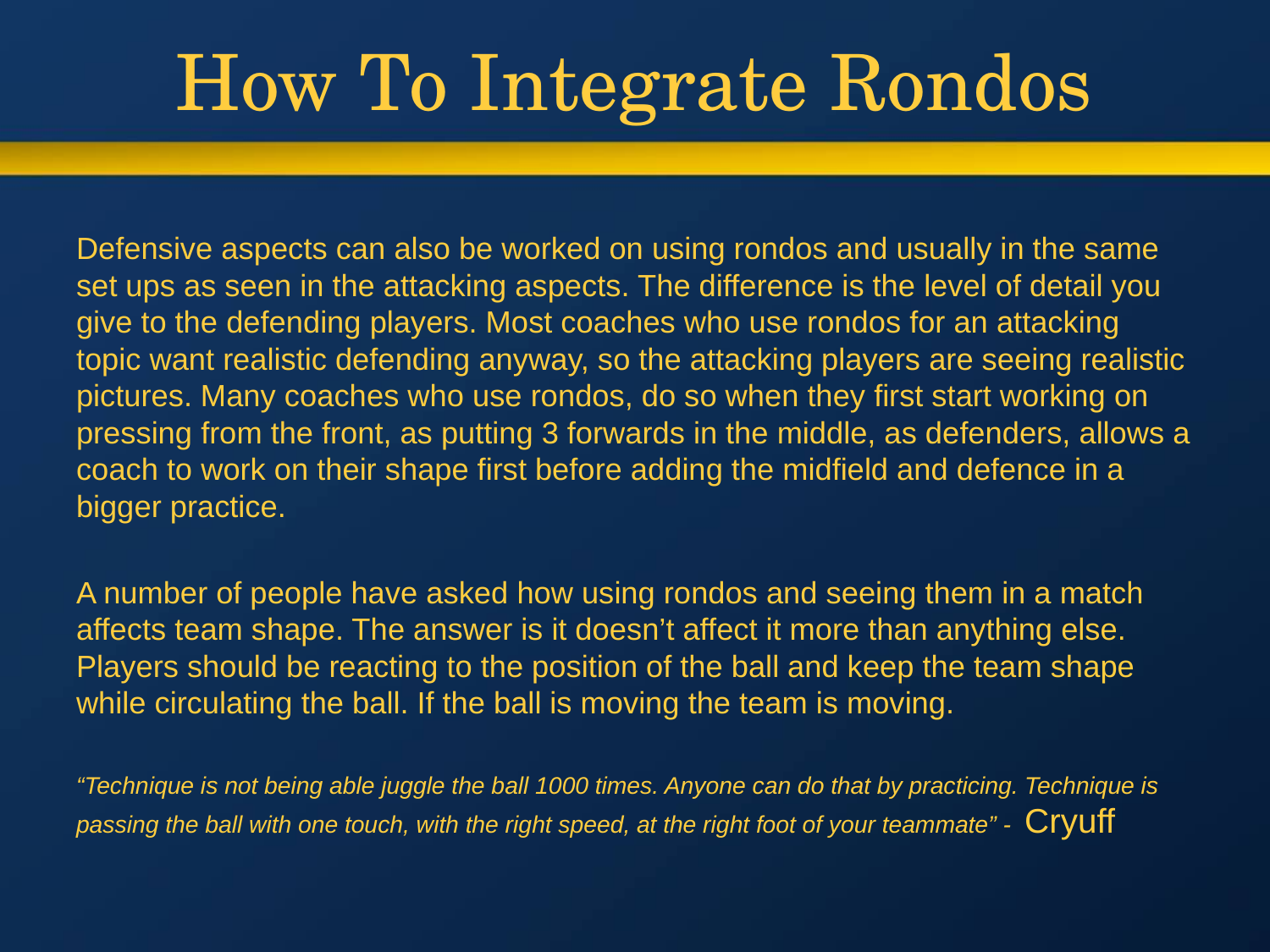

# How To Integrate Rondos
Defensive aspects can also be worked on using rondos and usually in the same set ups as seen in the attacking aspects. The difference is the level of detail you give to the defending players. Most coaches who use rondos for an attacking topic want realistic defending anyway, so the attacking players are seeing realistic pictures. Many coaches who use rondos, do so when they first start working on pressing from the front, as putting 3 forwards in the middle, as defenders, allows a coach to work on their shape first before adding the midfield and defence in a bigger practice.

A number of people have asked how using rondos and seeing them in a match affects team shape. The answer is it doesn’t affect it more than anything else. Players should be reacting to the position of the ball and keep the team shape while circulating the ball. If the ball is moving the team is moving.

“Technique is not being able juggle the ball 1000 times. Anyone can do that by practicing. Technique is passing the ball with one touch, with the right speed, at the right foot of your teammate” -  Cryuff